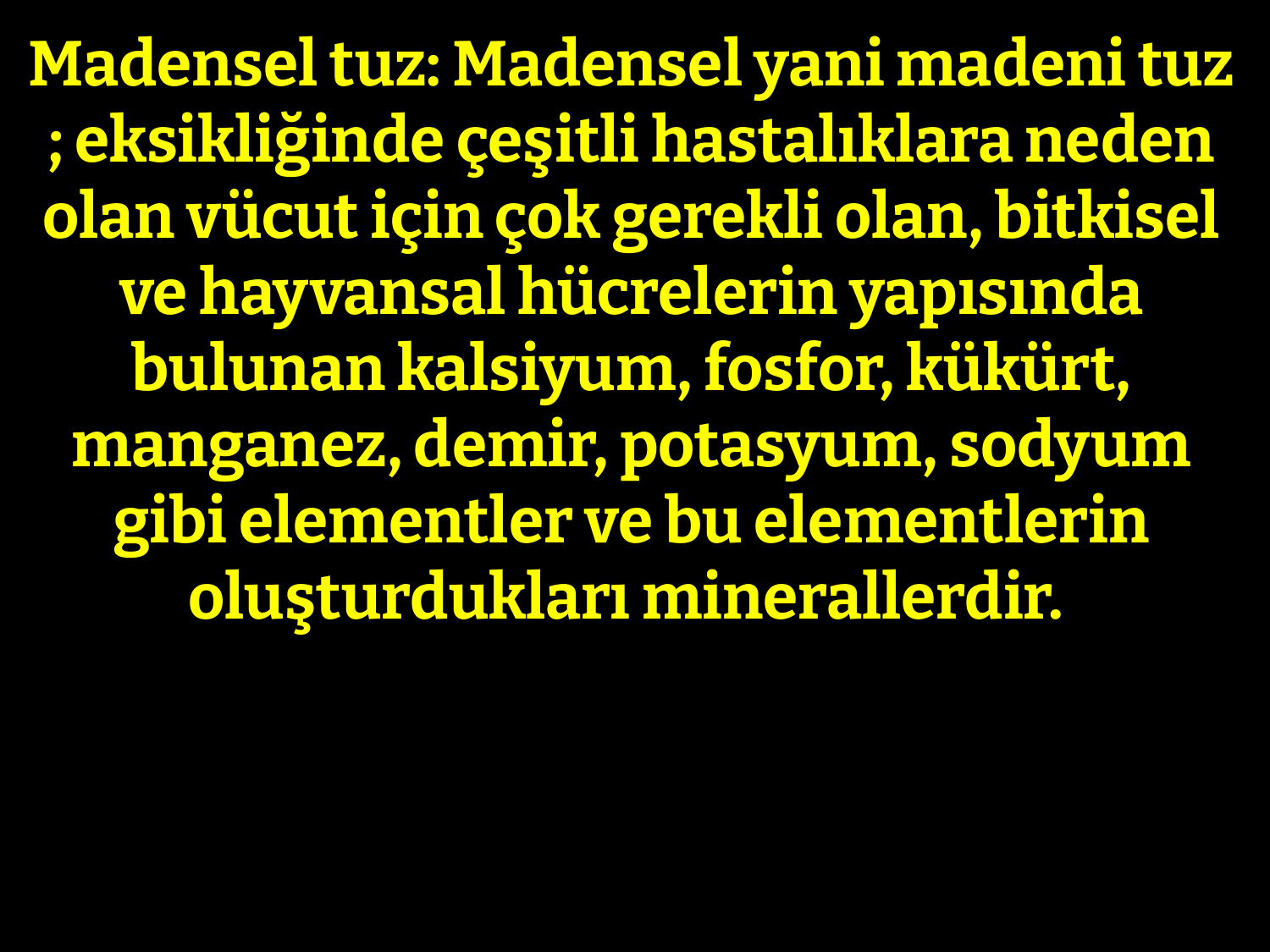

Madensel tuz: Madensel yani madeni tuz ; eksikliğinde çeşitli hastalıklara neden olan vücut için çok gerekli olan, bitkisel ve hayvansal hücrelerin yapısında bulunan kalsiyum, fosfor, kükürt, manganez, demir, potasyum, sodyum gibi elementler ve bu elementlerin oluşturdukları minerallerdir.

#